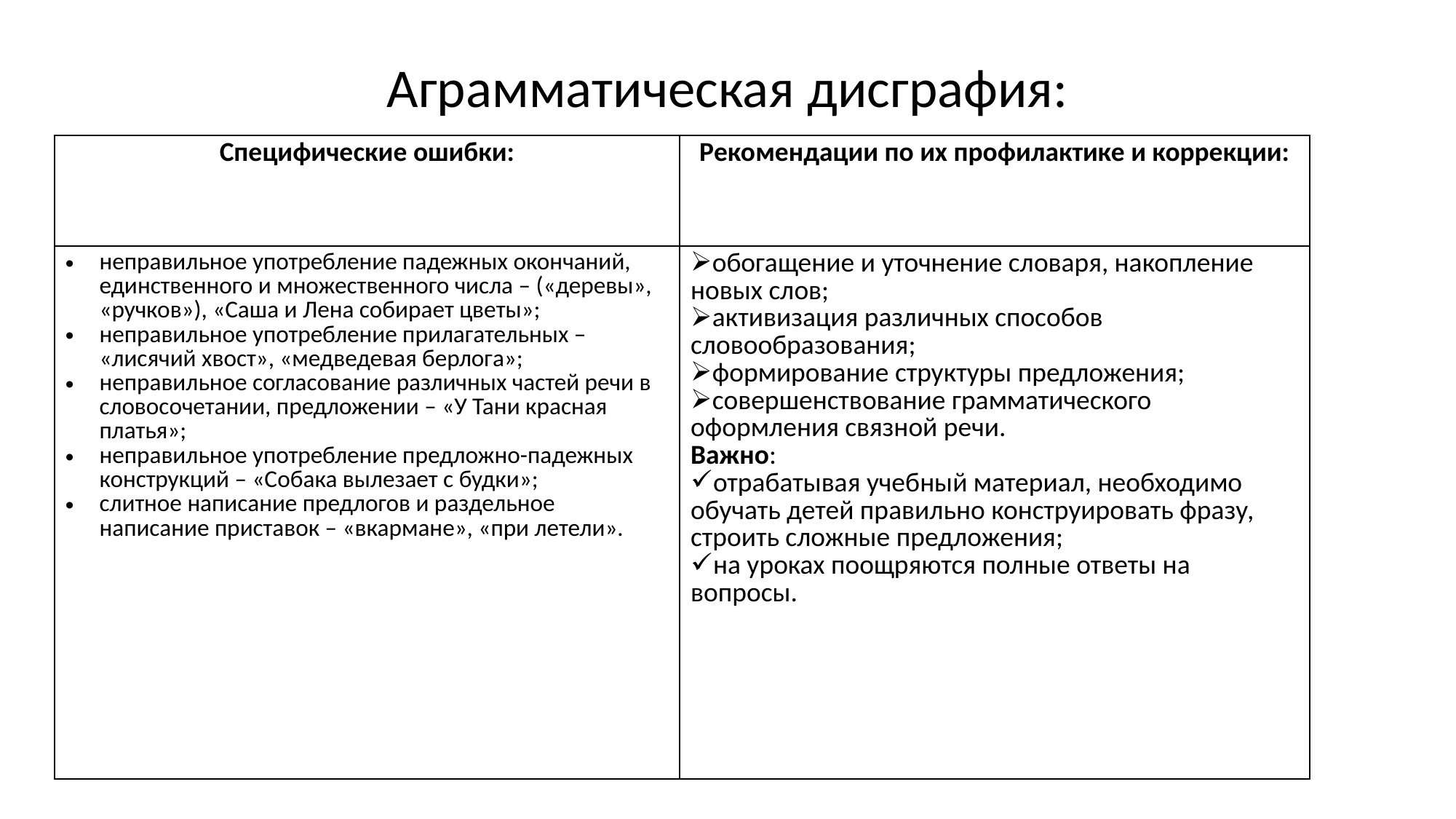

# Аграмматическая дисграфия:
| Специфические ошибки: | Рекомендации по их профилактике и коррекции: |
| --- | --- |
| неправильное употребление падежных окончаний, единственного и множественного числа – («деревы», «ручков»), «Саша и Лена собирает цветы»; неправильное употребление прилагательных – «лисячий хвост», «медведевая берлога»; неправильное согласование различных частей речи в словосочетании, предложении – «У Тани красная платья»; неправильное употребление предложно-падежных конструкций – «Собака вылезает с будки»; слитное написание предлогов и раздельное написание приставок – «вкармане», «при летели». | обогащение и уточнение словаря, накопление новых слов; активизация различных способов словообразования; формирование структуры предложения; совершенствование грамматического оформления связной речи. Важно: отрабатывая учебный материал, необходимо обучать детей правильно конструировать фразу, строить сложные предложения; на уроках поощряются полные ответы на вопросы. |